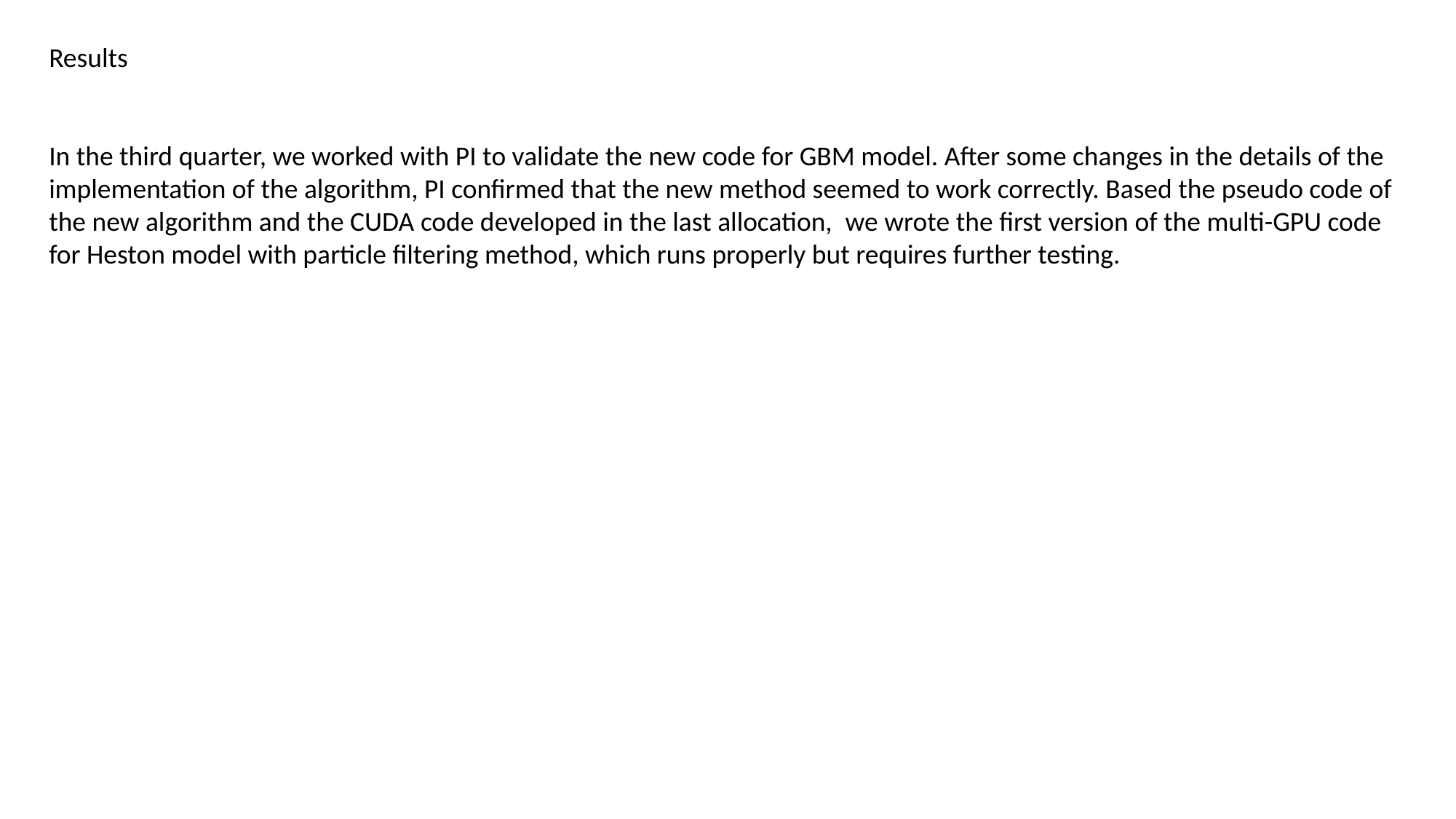

Results

In the third quarter, we worked with PI to validate the new code for GBM model. After some changes in the details of the
implementation of the algorithm, PI confirmed that the new method seemed to work correctly. Based the pseudo code of
the new algorithm and the CUDA code developed in the last allocation,  we wrote the first version of the multi-GPU code
for Heston model with particle filtering method, which runs properly but requires further testing.